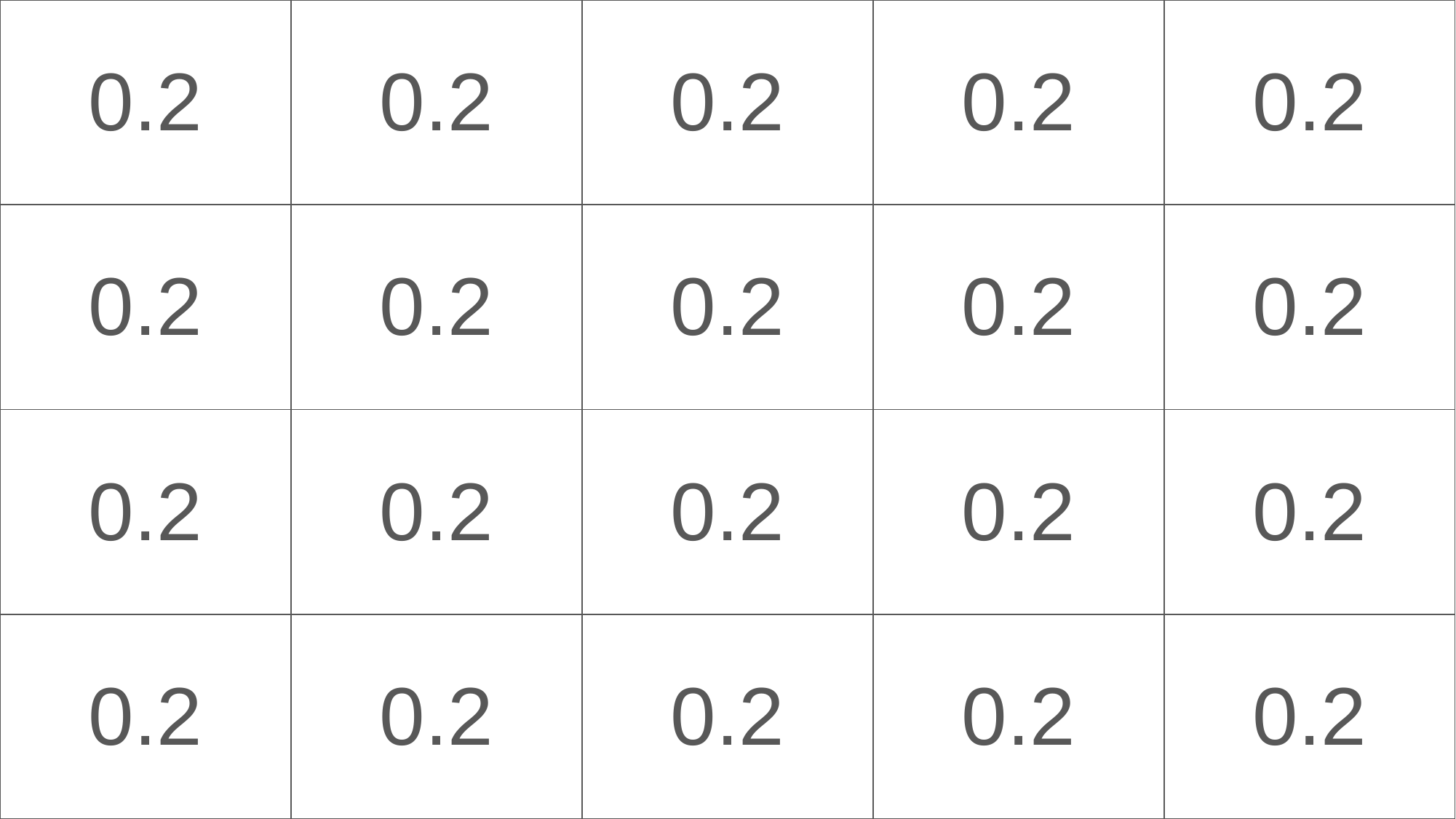

| 0.2 | 0.2 | 0.2 | 0.2 | 0.2 |
| --- | --- | --- | --- | --- |
| 0.2 | 0.2 | 0.2 | 0.2 | 0.2 |
| 0.2 | 0.2 | 0.2 | 0.2 | 0.2 |
| 0.2 | 0.2 | 0.2 | 0.2 | 0.2 |